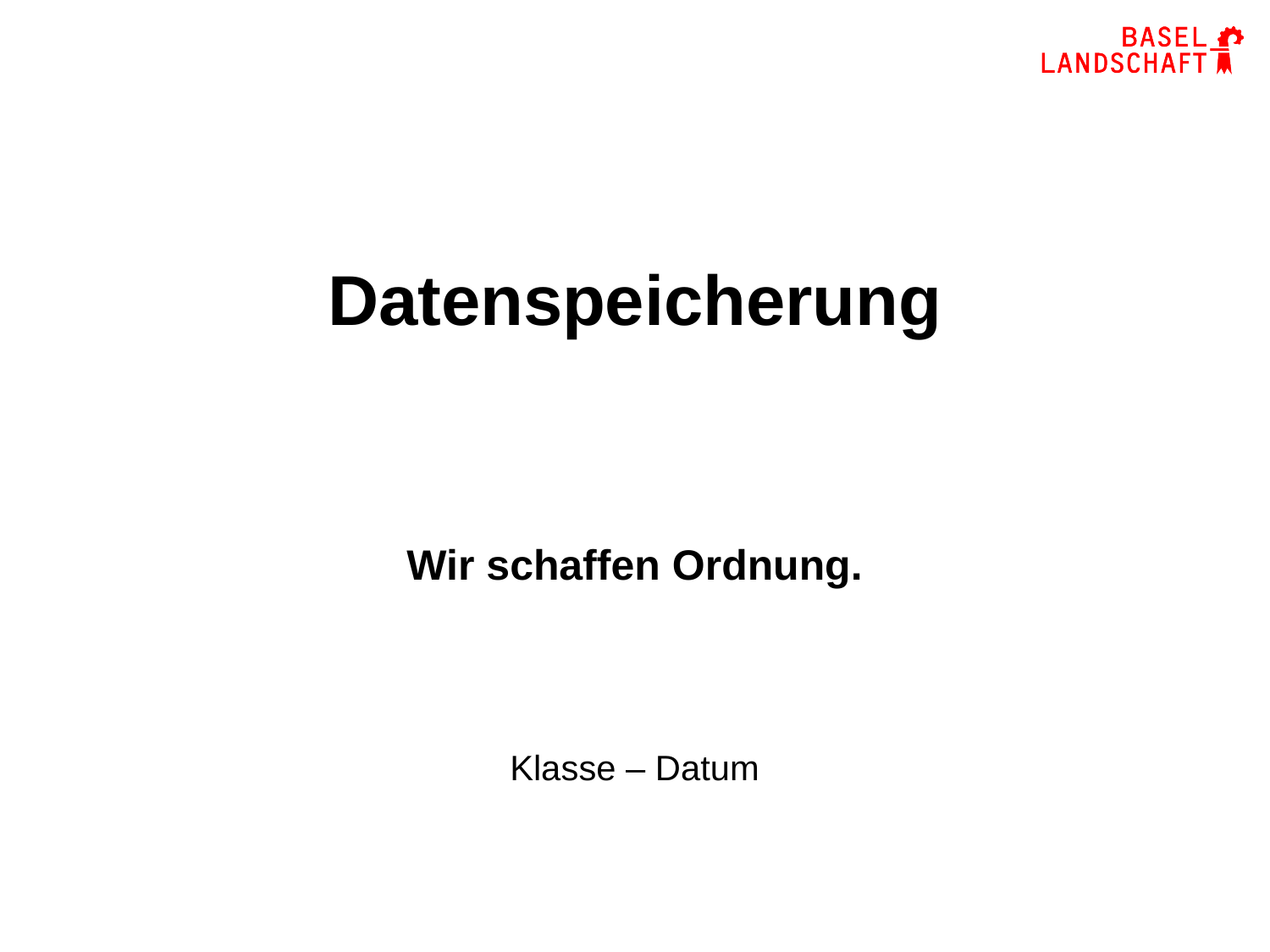

# Datenspeicherung

Wir schaffen Ordnung.

Klasse – Datum